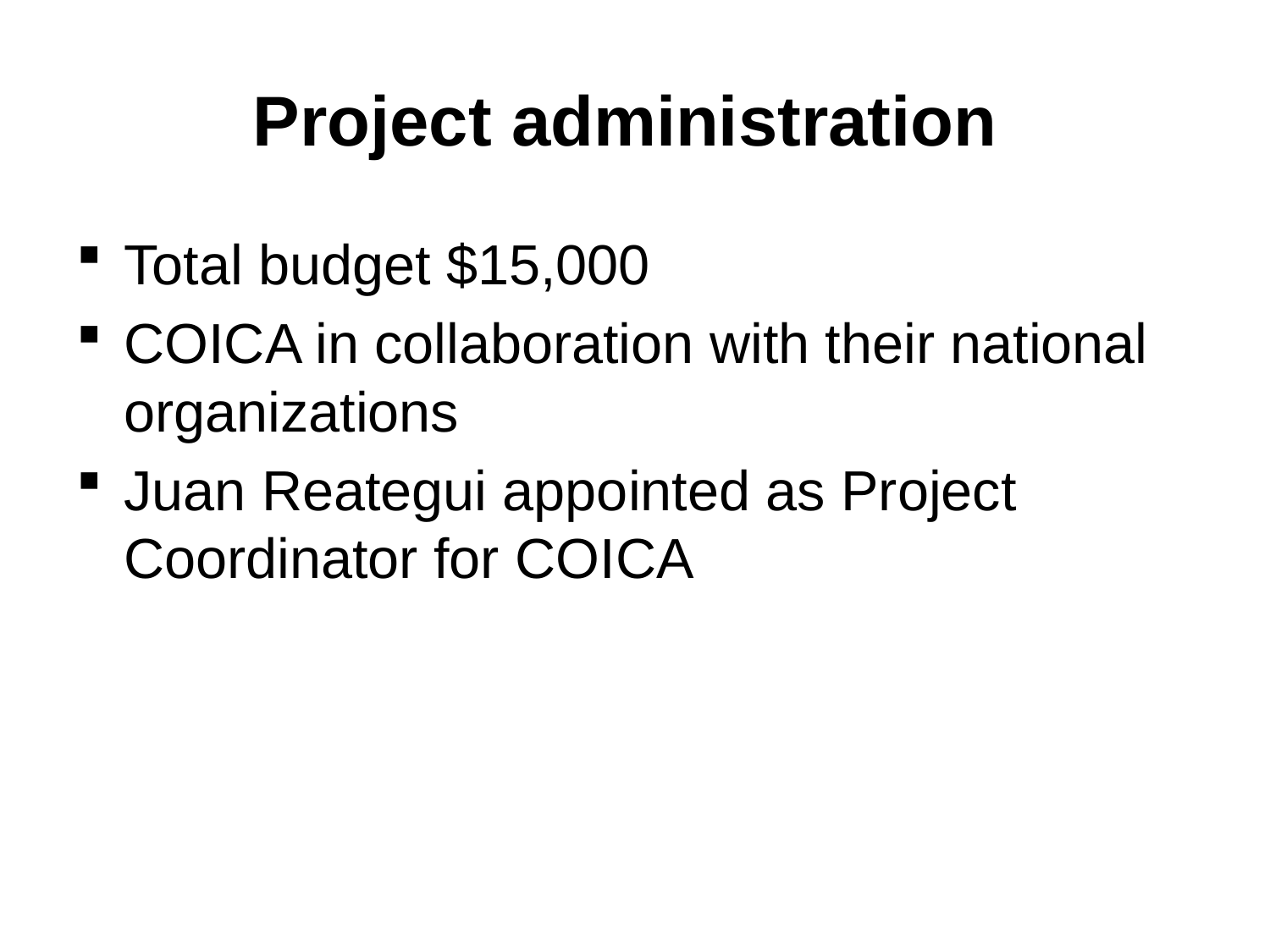

# Project administration
Total budget $15,000
COICA in collaboration with their national organizations
Juan Reategui appointed as Project Coordinator for COICA